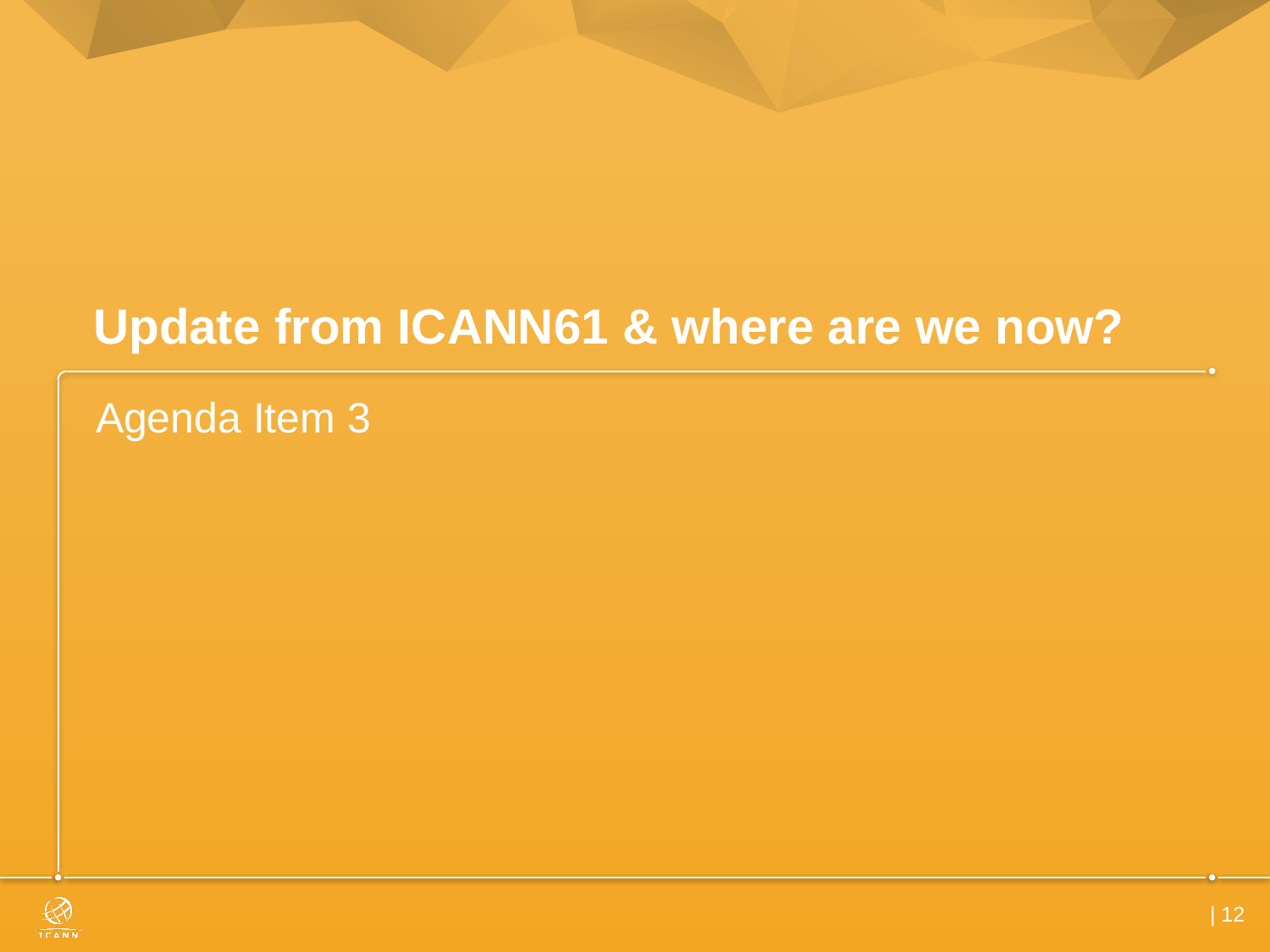

# Update from ICANN61 & where are we now?
Agenda Item 3